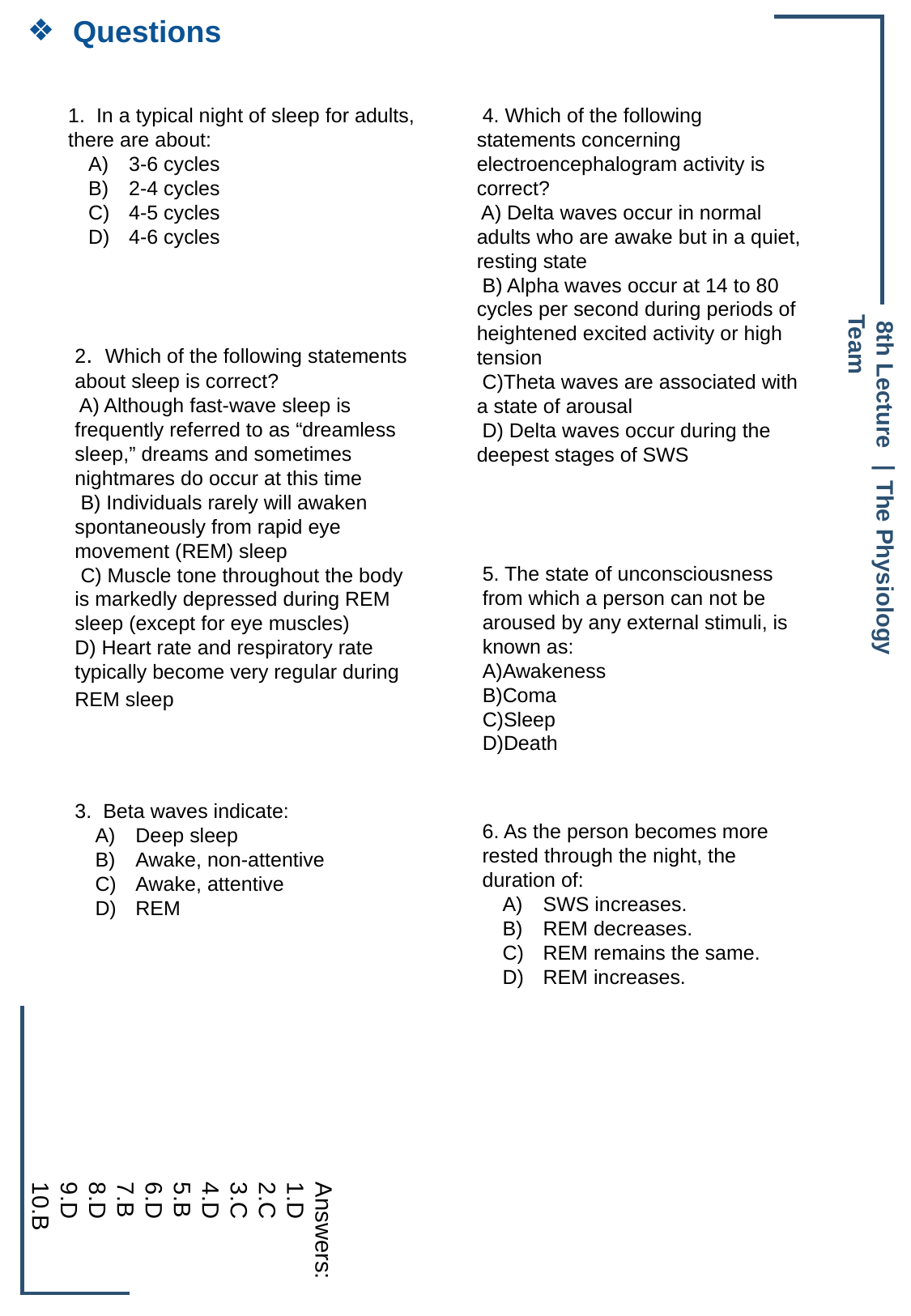

Questions

 4. Which of the following statements concerning electroencephalogram activity is correct?
 A) Delta waves occur in normal adults who are awake but in a quiet, resting state
 B) Alpha waves occur at 14 to 80 cycles per second during periods of heightened excited activity or high tension
 C)Theta waves are associated with a state of arousal
 D) Delta waves occur during the deepest stages of SWS
1.  In a typical night of sleep for adults, there are about:
3-6 cycles
2-4 cycles
4-5 cycles
4-6 cycles

2.  Which of the following statements about sleep is correct?
 A) Although fast-wave sleep is frequently referred to as “dreamless sleep,” dreams and sometimes nightmares do occur at this time
 B) Individuals rarely will awaken spontaneously from rapid eye movement (REM) sleep
 C) Muscle tone throughout the body is markedly depressed during REM sleep (except for eye muscles)
D) Heart rate and respiratory rate typically become very regular during REM sleep

 8th Lecture  ∣ The Physiology Team
5. The state of unconsciousness from which a person can not be aroused by any external stimuli, is known as:
A)Awakeness
B)Coma
C)Sleep
D)Death
3.  Beta waves indicate:
Deep sleep
Awake, non-attentive
Awake, attentive
REM
6. As the person becomes more rested through the night, the duration of:
SWS increases.
REM decreases.
REM remains the same.
REM increases.
Answers:
1.D
2.C
3.C
4.D
5.B
6.D
7.B
8.D
9.D
10.B